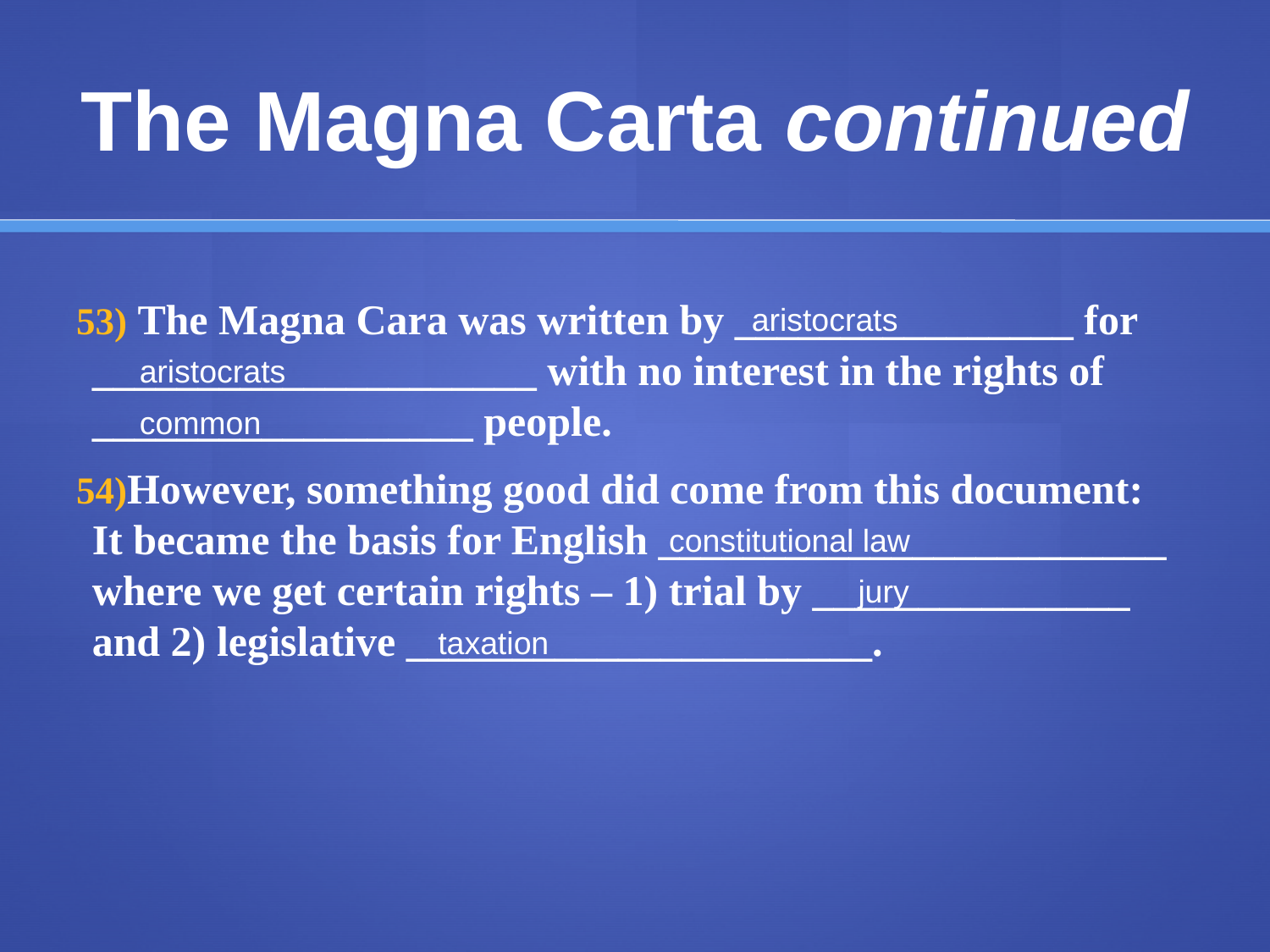

# The Magna Carta continued
 The Magna Cara was written by ________________ for _____________________ with no interest in the rights of __________________ people.
However, something good did come from this document:  It became the basis for English ________________________ where we get certain rights – 1) trial by _______________ and 2) legislative ______________________.

aristocrats
aristocrats
common
constitutional law
jury
taxation